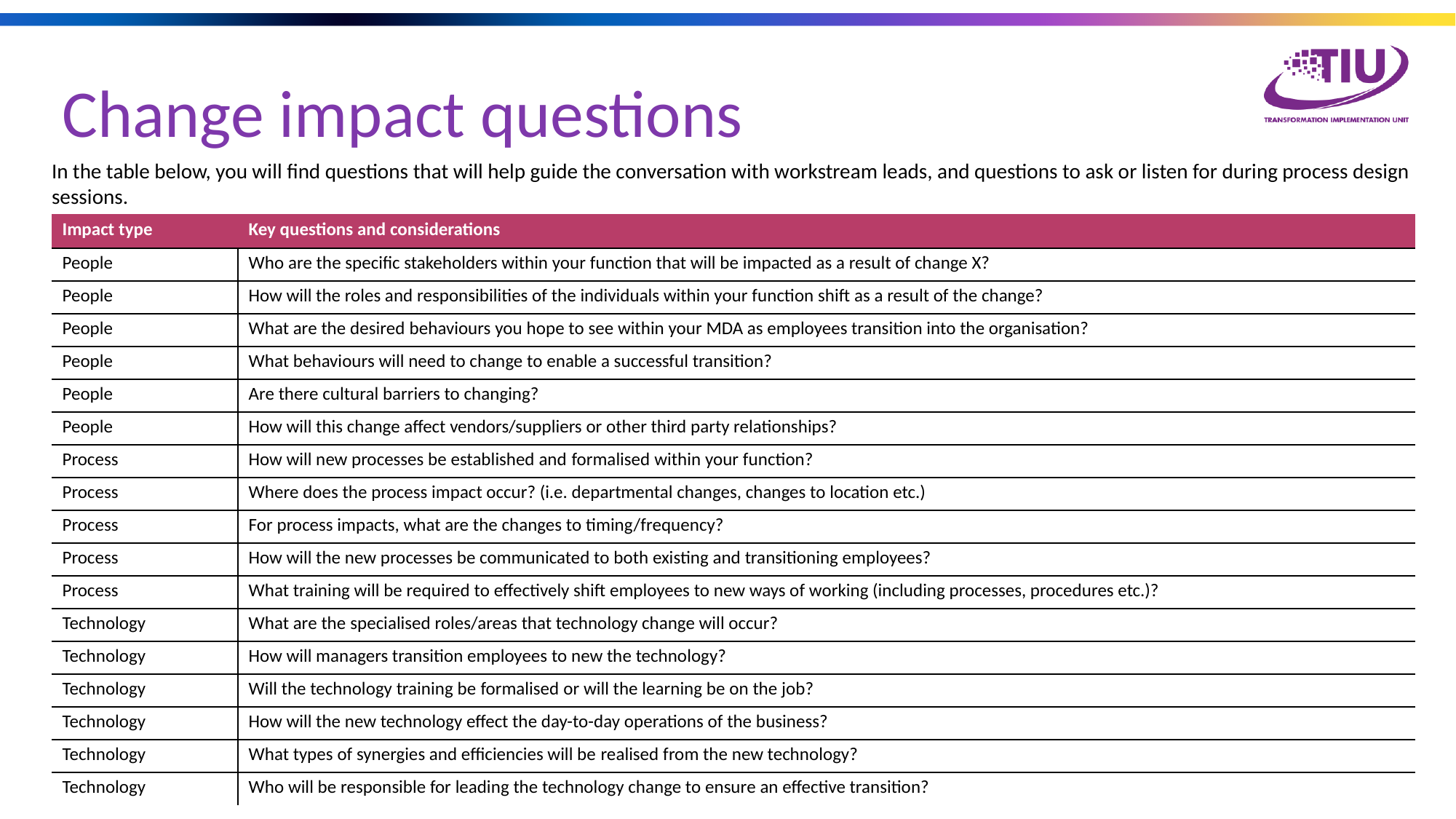

Change impact questions
In the table below, you will find questions that will help guide the conversation with workstream leads, and questions to ask or listen for during process design sessions.
| Impact type | Key questions and considerations |
| --- | --- |
| People | Who are the specific stakeholders within your function that will be impacted as a result of change X? |
| People | How will the roles and responsibilities of the individuals within your function shift as a result of the change? |
| People | What are the desired behaviours you hope to see within your MDA as employees transition into the organisation? |
| People | What behaviours will need to change to enable a successful transition? |
| People | Are there cultural barriers to changing? |
| People | How will this change affect vendors/suppliers or other third party relationships? |
| Process | How will new processes be established and formalised within your function? |
| Process | Where does the process impact occur? (i.e. departmental changes, changes to location etc.) |
| Process | For process impacts, what are the changes to timing/frequency? |
| Process | How will the new processes be communicated to both existing and transitioning employees? |
| Process | What training will be required to effectively shift employees to new ways of working (including processes, procedures etc.)? |
| Technology | What are the specialised roles/areas that technology change will occur? |
| Technology | How will managers transition employees to new the technology? |
| Technology | Will the technology training be formalised or will the learning be on the job? |
| Technology | How will the new technology effect the day-to-day operations of the business? |
| Technology | What types of synergies and efficiencies will be realised from the new technology? |
| Technology | Who will be responsible for leading the technology change to ensure an effective transition? |